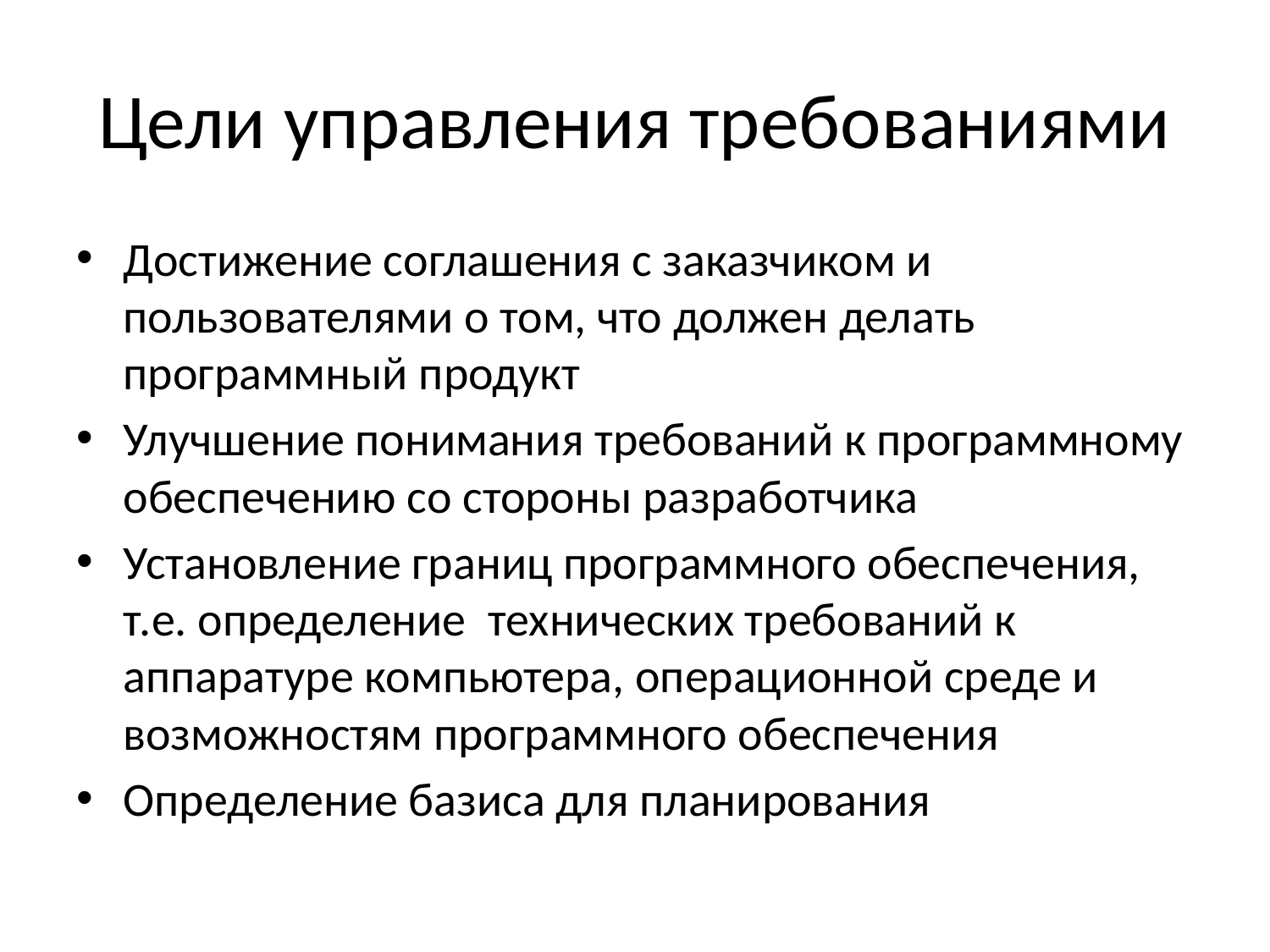

# Цели управления требованиями
Достижение соглашения с заказчиком и пользователями о том, что должен делать программный продукт
Улучшение понимания требований к программному обеспечению со стороны разработчика
Установление границ программного обеспечения, т.е. определение  технических требований к аппаратуре компьютера, операционной среде и возможностям программного обеспечения
Определение базиса для планирования